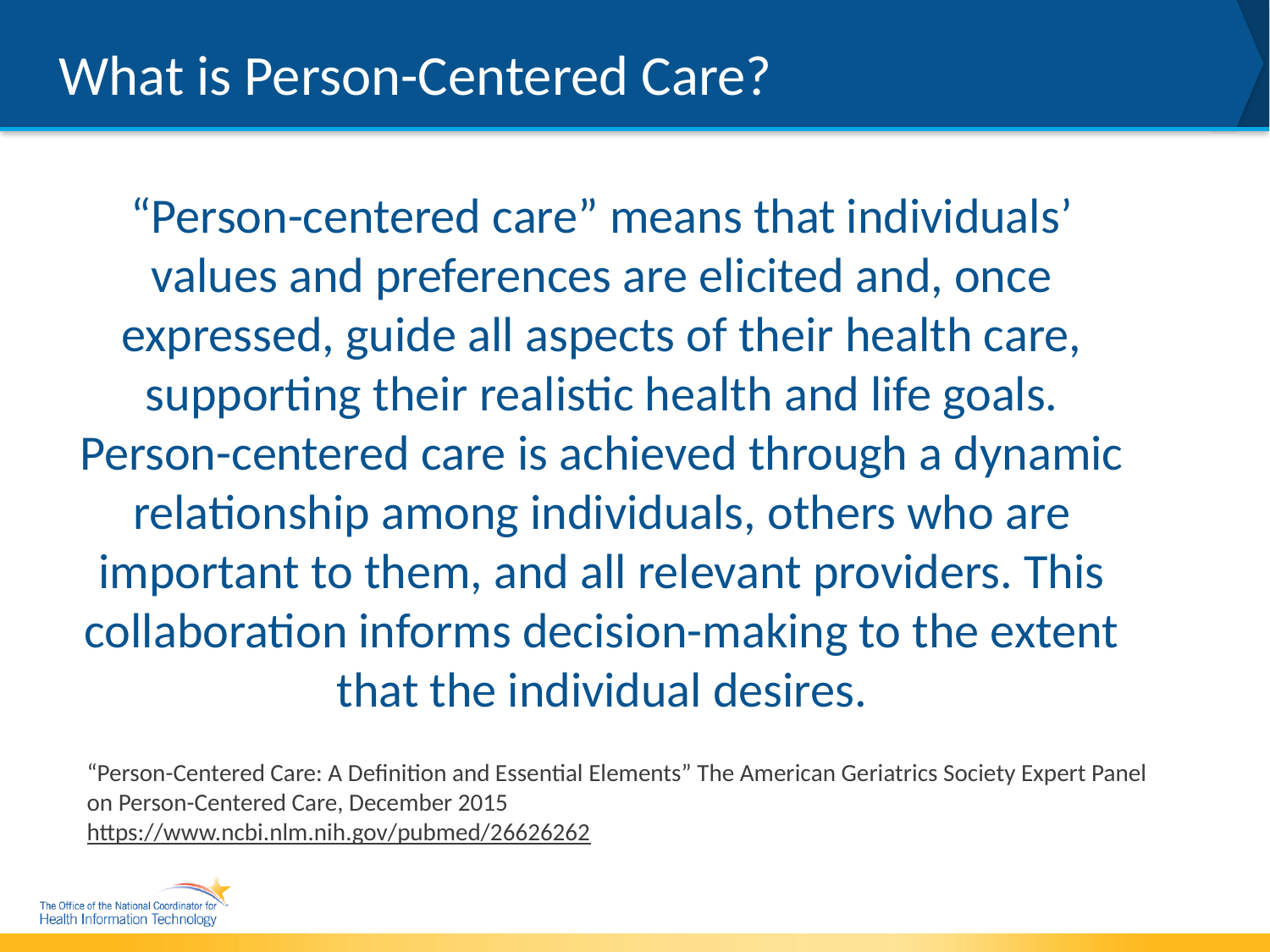

What is Person-Centered Care?
“Person-centered care” means that individuals’ values and preferences are elicited and, once expressed, guide all aspects of their health care, supporting their realistic health and life goals. Person-centered care is achieved through a dynamic relationship among individuals, others who are important to them, and all relevant providers. This collaboration informs decision-making to the extent that the individual desires.
# Defining Person-Centered Care
“Person-Centered Care: A Definition and Essential Elements” The American Geriatrics Society Expert Panel on Person-Centered Care, December 2015
https://www.ncbi.nlm.nih.gov/pubmed/26626262